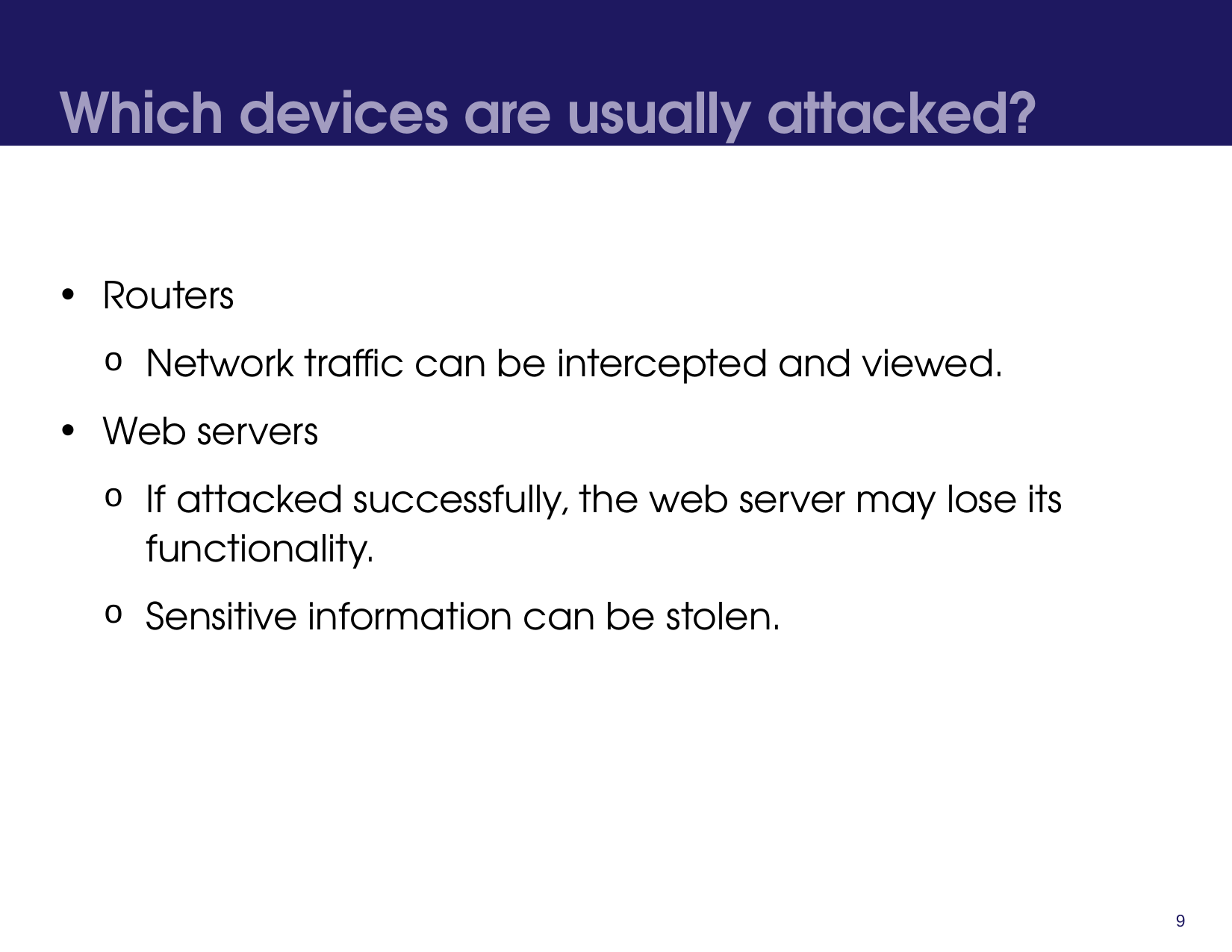

# Which devices are usually attacked?
Routers
Network traffic can be intercepted and viewed.
Web servers
If attacked successfully, the web server may lose its functionality.
Sensitive information can be stolen.

9